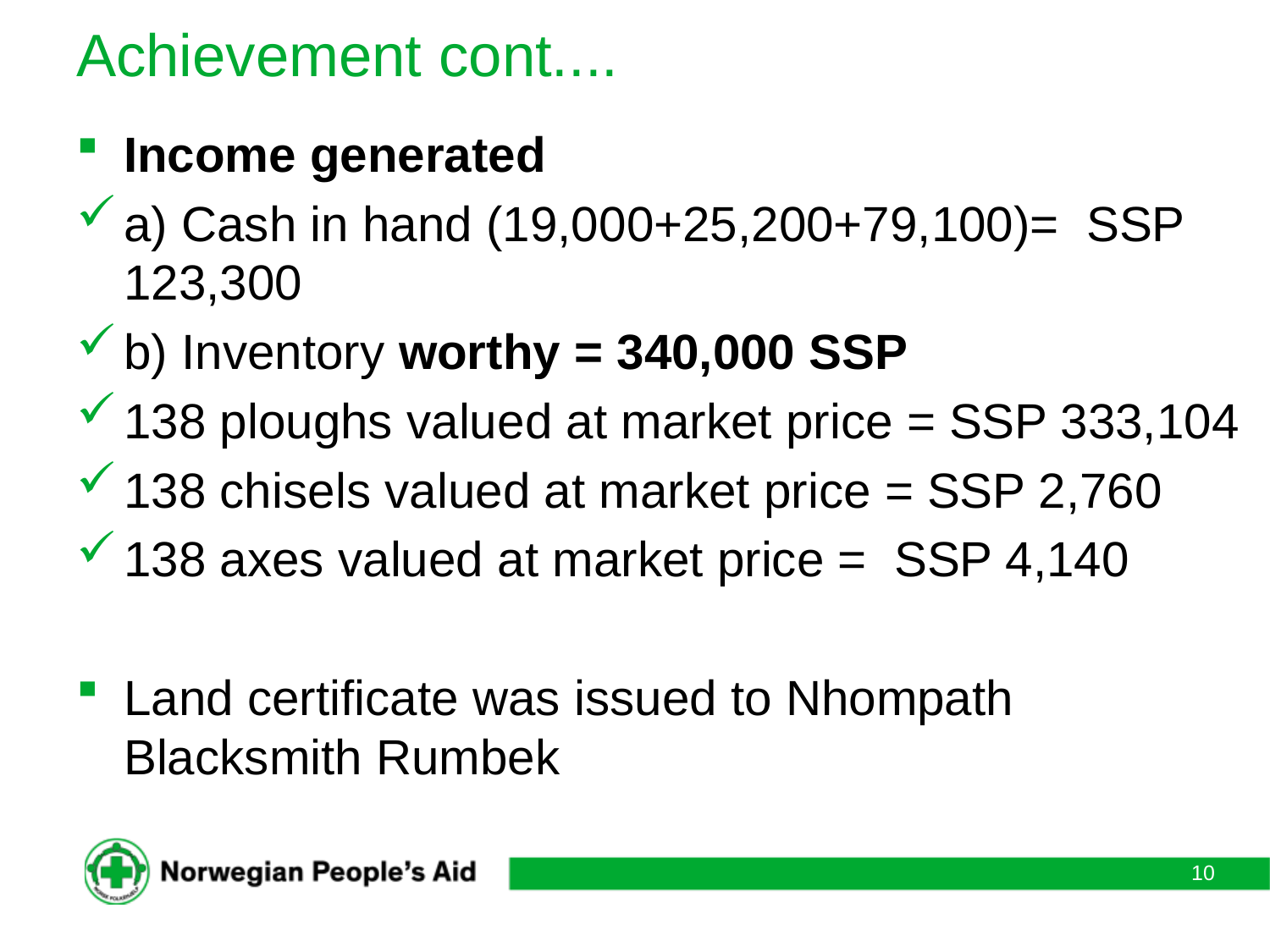

# Achievement cont....
Income generated
a) Cash in hand (19,000+25,200+79,100)=  SSP 123,300
b) Inventory worthy = 340,000 SSP
138 ploughs valued at market price = SSP 333,104
138 chisels valued at market price = SSP 2,760
138 axes valued at market price =  SSP 4,140

Land certificate was issued to Nhompath Blacksmith Rumbek

10